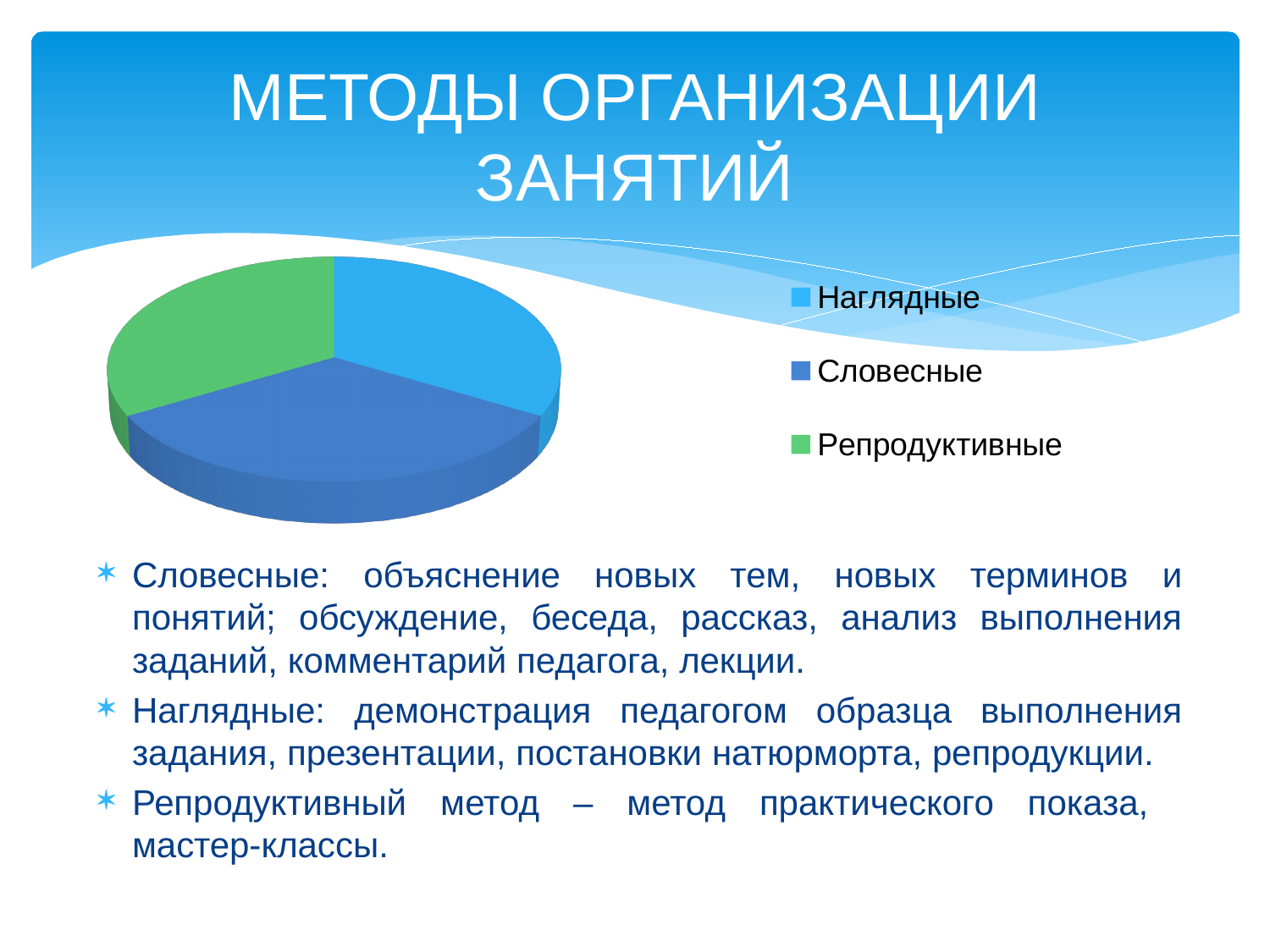

# МЕТОДЫ ОРГАНИЗАЦИИ ЗАНЯТИЙ

[unsupported chart]

Словесные: объяснение новых тем, новых терминов и понятий; обсуждение, беседа, рассказ, анализ выполнения заданий, комментарий педагога, лекции.
Наглядные: демонстрация педагогом образца выполнения задания, презентации, постановки натюрморта, репродукции.
Репродуктивный метод – метод практического показа,
мастер-классы.